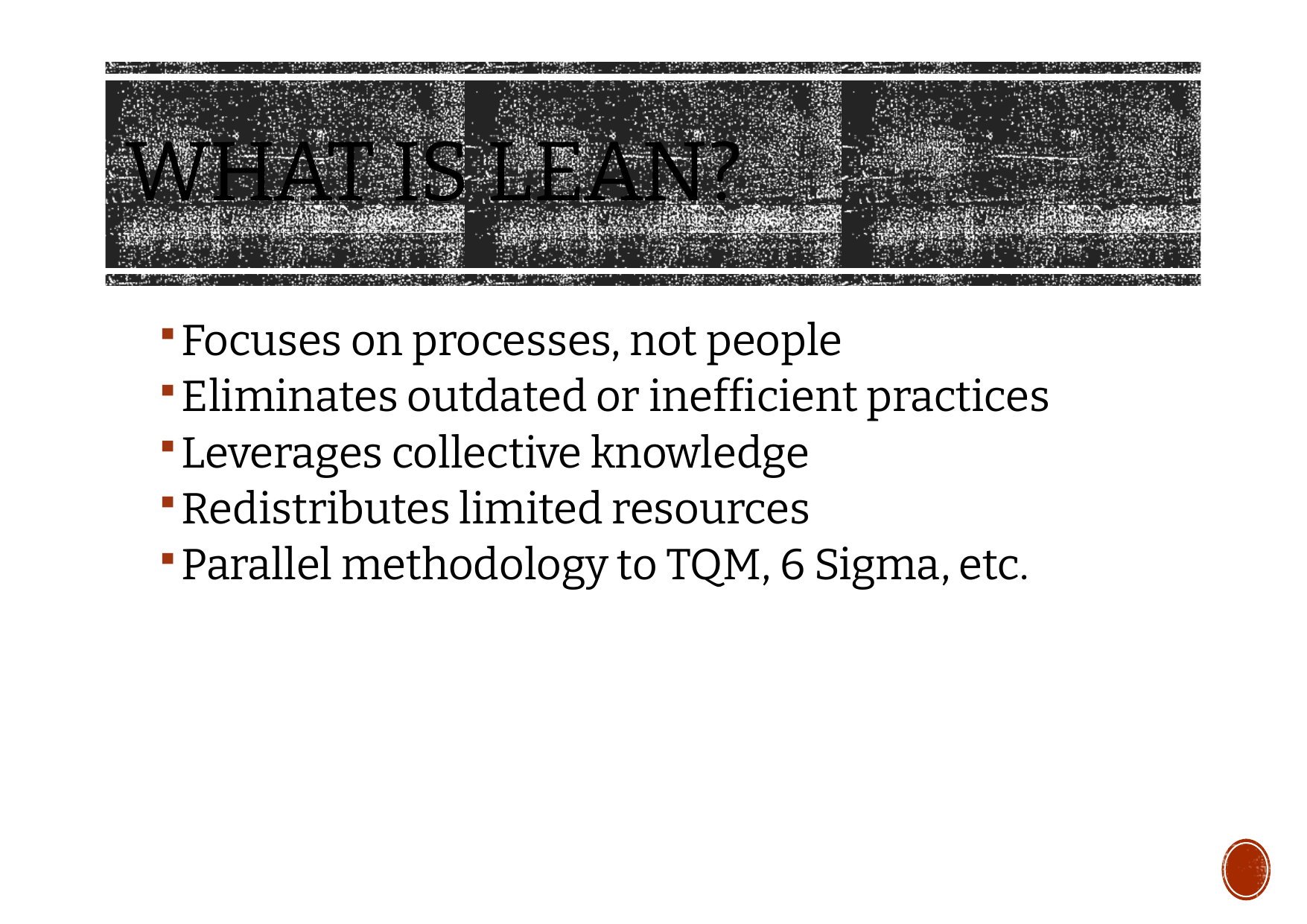

# What is lean?

Focuses on processes, not people
Eliminates outdated or inefficient practices
Leverages collective knowledge
Redistributes limited resources
Parallel methodology to TQM, 6 Sigma, etc.